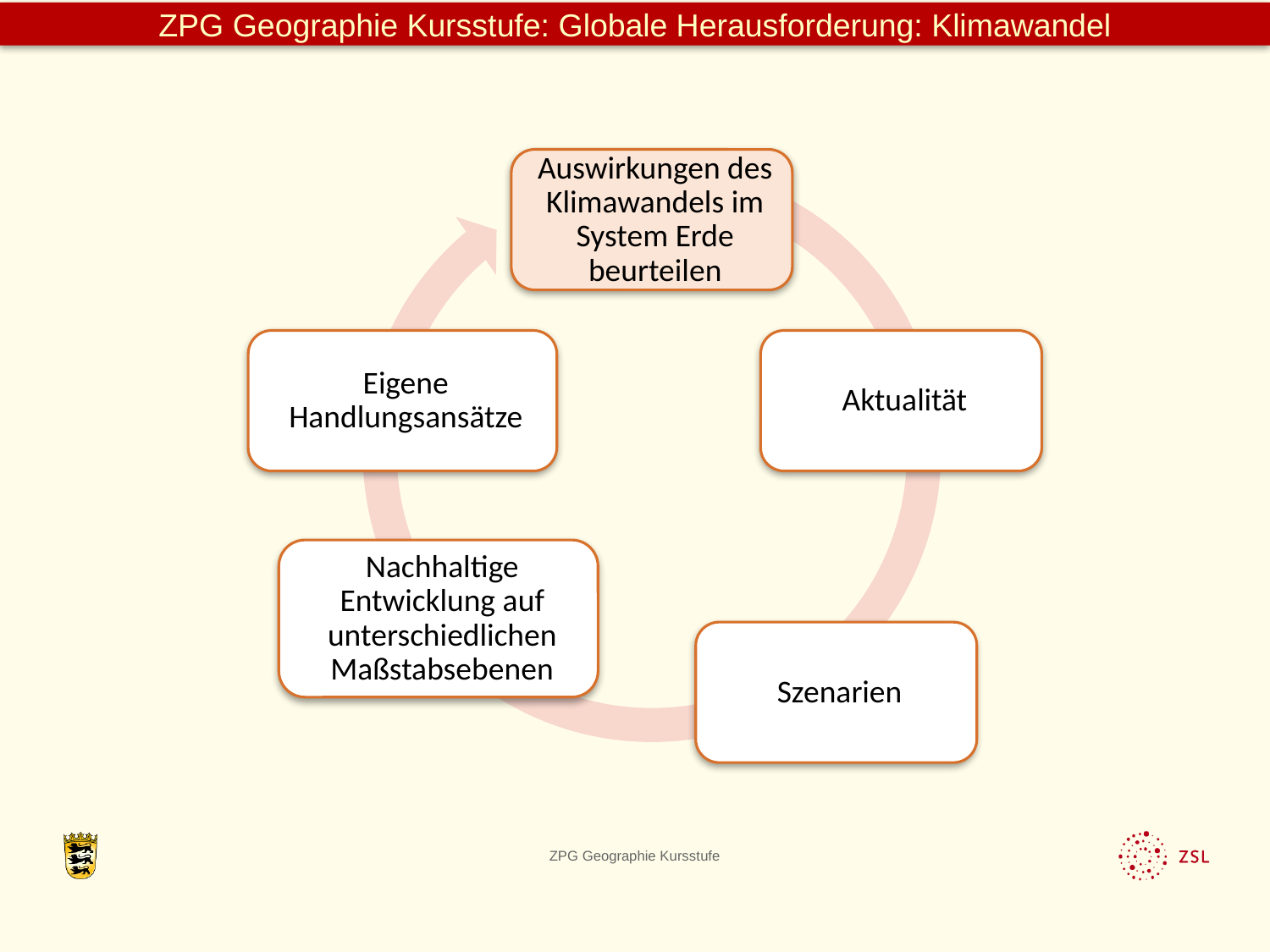

Auswirkungen des Klimawandels im System Erde beurteilen
Aktualität
Szenarien
Nachhaltige Entwicklung auf unterschiedlichen Maßstabsebenen
Eigene Handlungsansätze